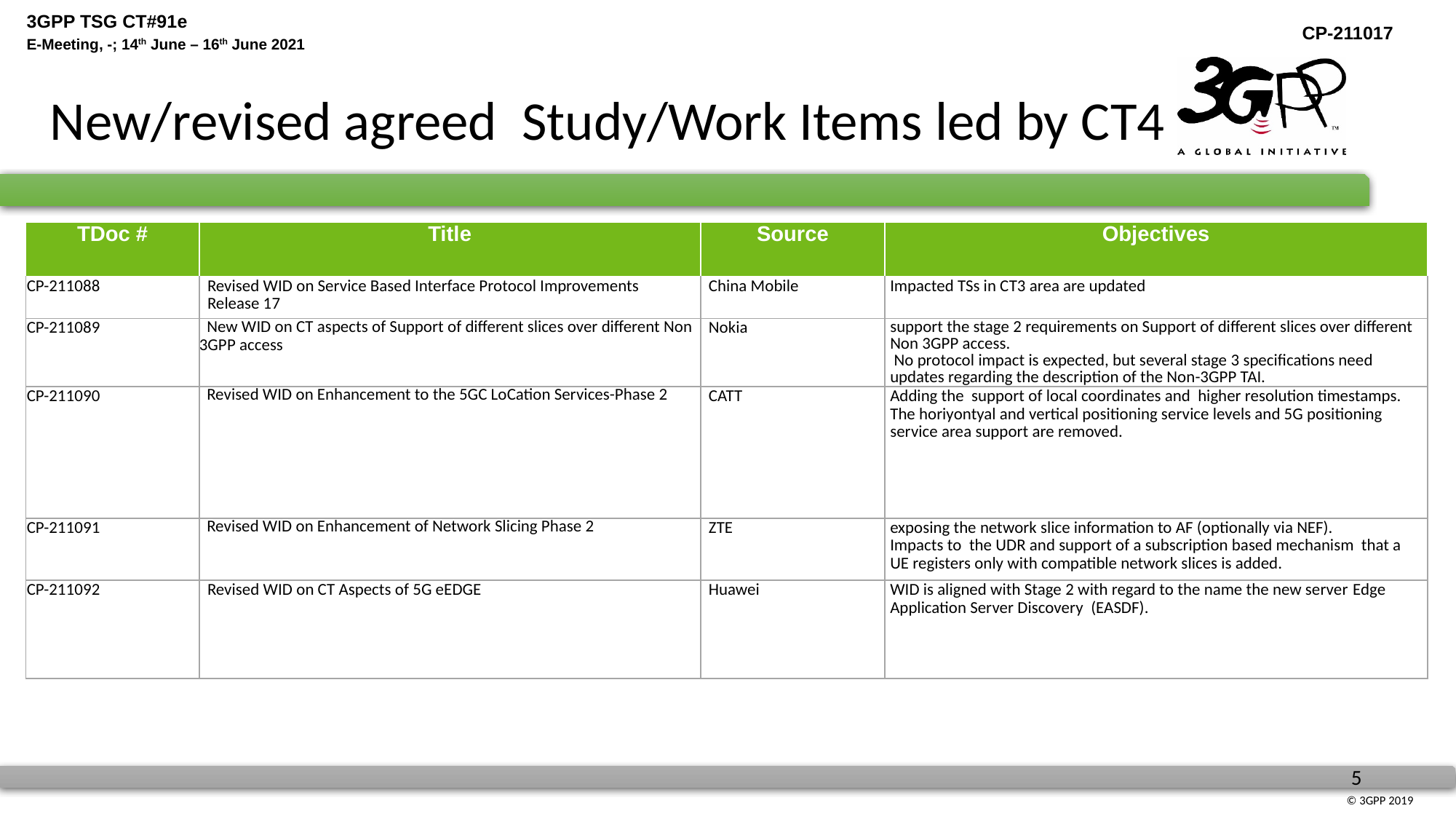

# New/revised agreed  Study/Work Items led by CT4
| TDoc # | Title | Source | Objectives |
| --- | --- | --- | --- |
| CP-211088 | Revised WID on Service Based Interface Protocol Improvements Release 17 | China Mobile | Impacted TSs in CT3 area are updated |
| CP-211089 | New WID on CT aspects of Support of different slices over different Non 3GPP access | Nokia | support the stage 2 requirements on Support of different slices over different Non 3GPP access.  No protocol impact is expected, but several stage 3 specifications need updates regarding the description of the Non-3GPP TAI. |
| CP-211090 | Revised WID on Enhancement to the 5GC LoCation Services-Phase 2 | CATT | Adding the support of local coordinates and higher resolution timestamps. The horiyontyal and vertical positioning service levels and 5G positioning service area support are removed. |
| CP-211091 | Revised WID on Enhancement of Network Slicing Phase 2 | ZTE | exposing the network slice information to AF (optionally via NEF). Impacts to the UDR and support of a subscription based mechanism that a UE registers only with compatible network slices is added. |
| CP-211092 | Revised WID on CT Aspects of 5G eEDGE | Huawei | WID is aligned with Stage 2 with regard to the name the new server Edge Application Server Discovery (EASDF). |